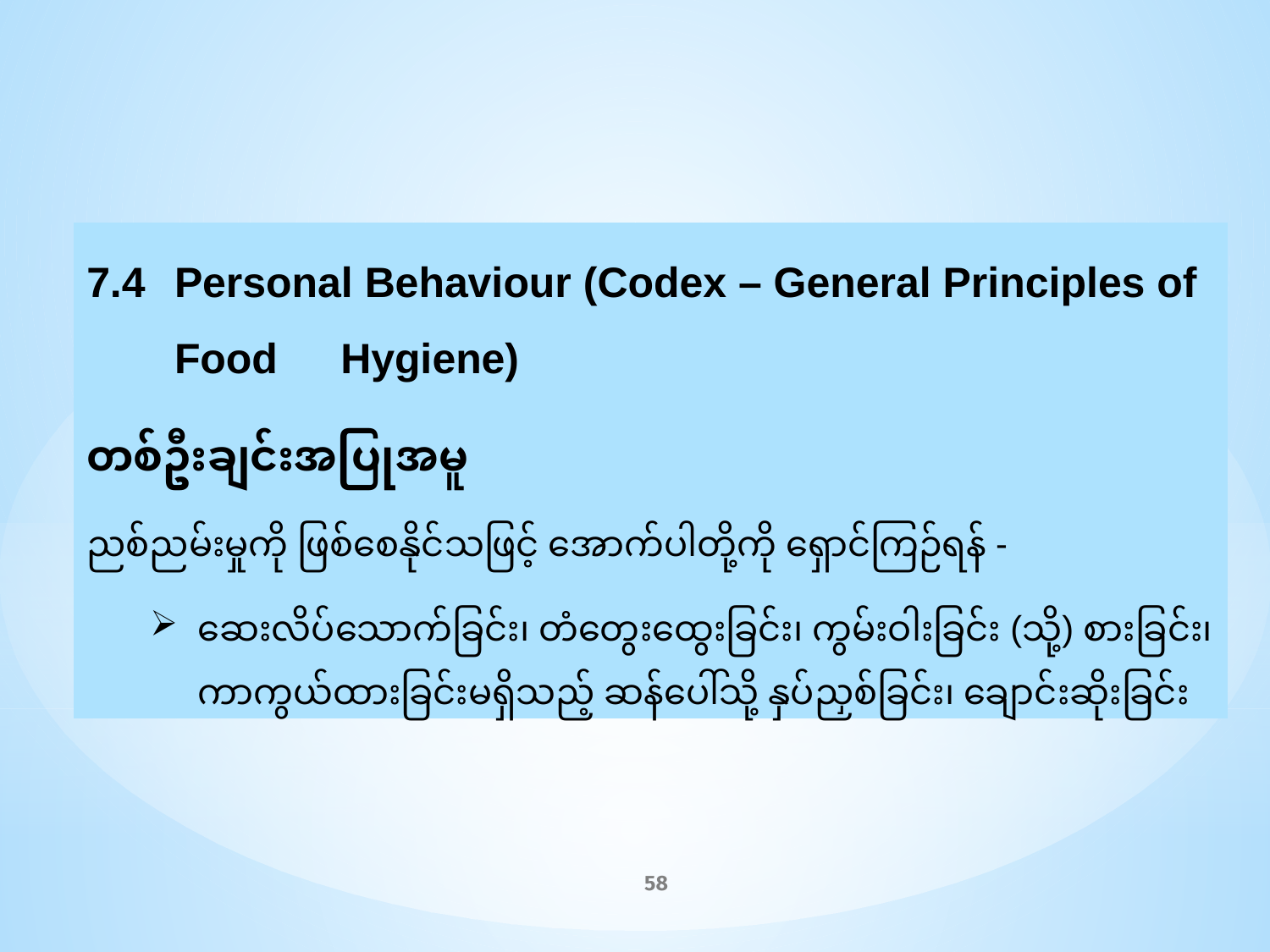

7.4	Personal Behaviour (Codex – General Principles of 	Food 	Hygiene)
တစ်ဦးချင်းအပြုအမူ
ညစ်ညမ်းမှုကို ဖြစ်စေနိုင်သဖြင့် အောက်ပါတို့ကို ရှောင်ကြဉ်ရန် -
ဆေးလိပ်သောက်ခြင်း၊ တံတွေးထွေးခြင်း၊ ကွမ်းဝါးခြင်း (သို့) စားခြင်း၊ ကာကွယ်ထားခြင်းမရှိသည့် ဆန်ပေါ်သို့ နှပ်ညှစ်ခြင်း၊ ချောင်းဆိုးခြင်း
58